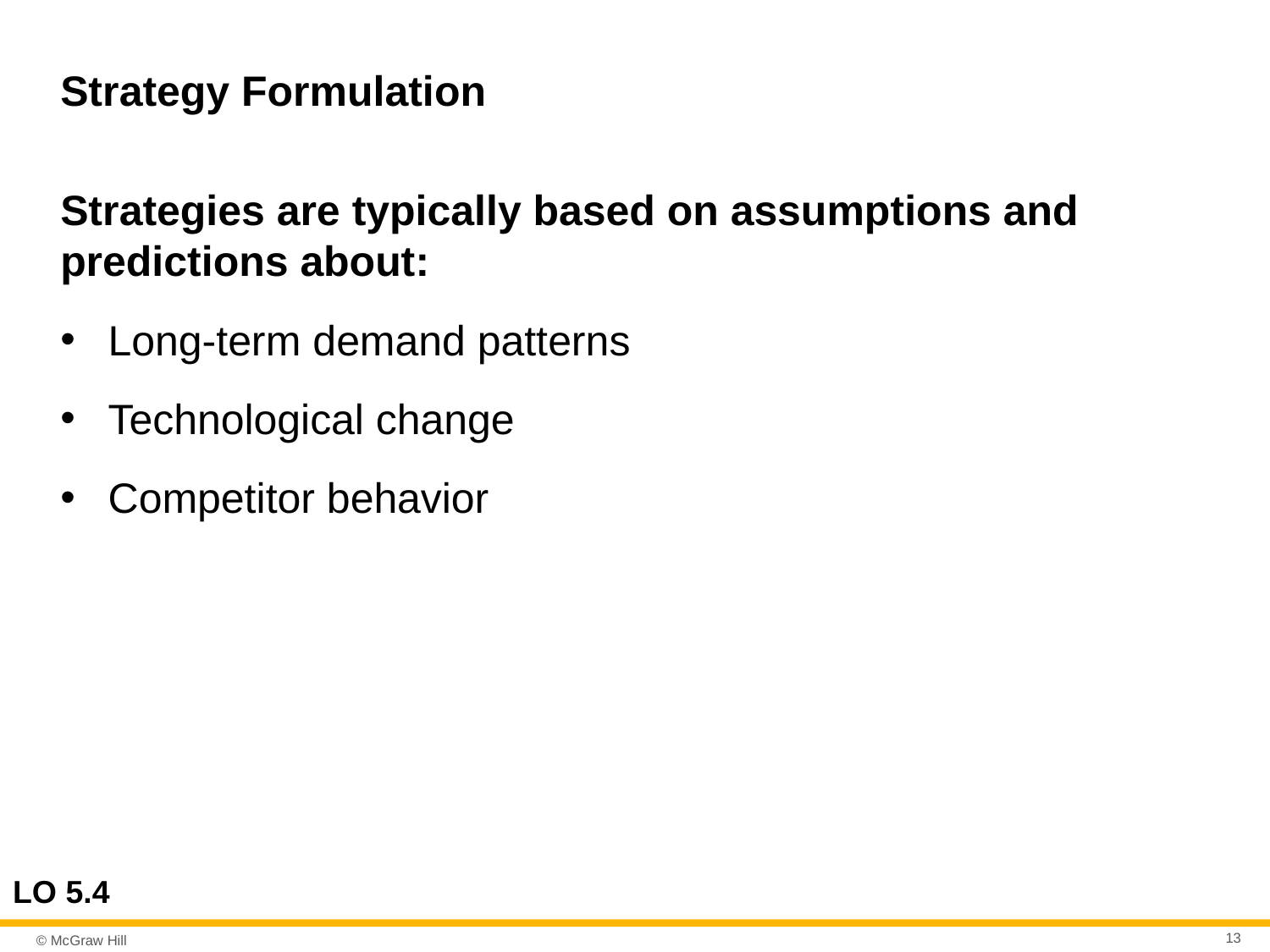

# Strategy Formulation
Strategies are typically based on assumptions and predictions about:
Long-term demand patterns
Technological change
Competitor behavior
LO 5.4